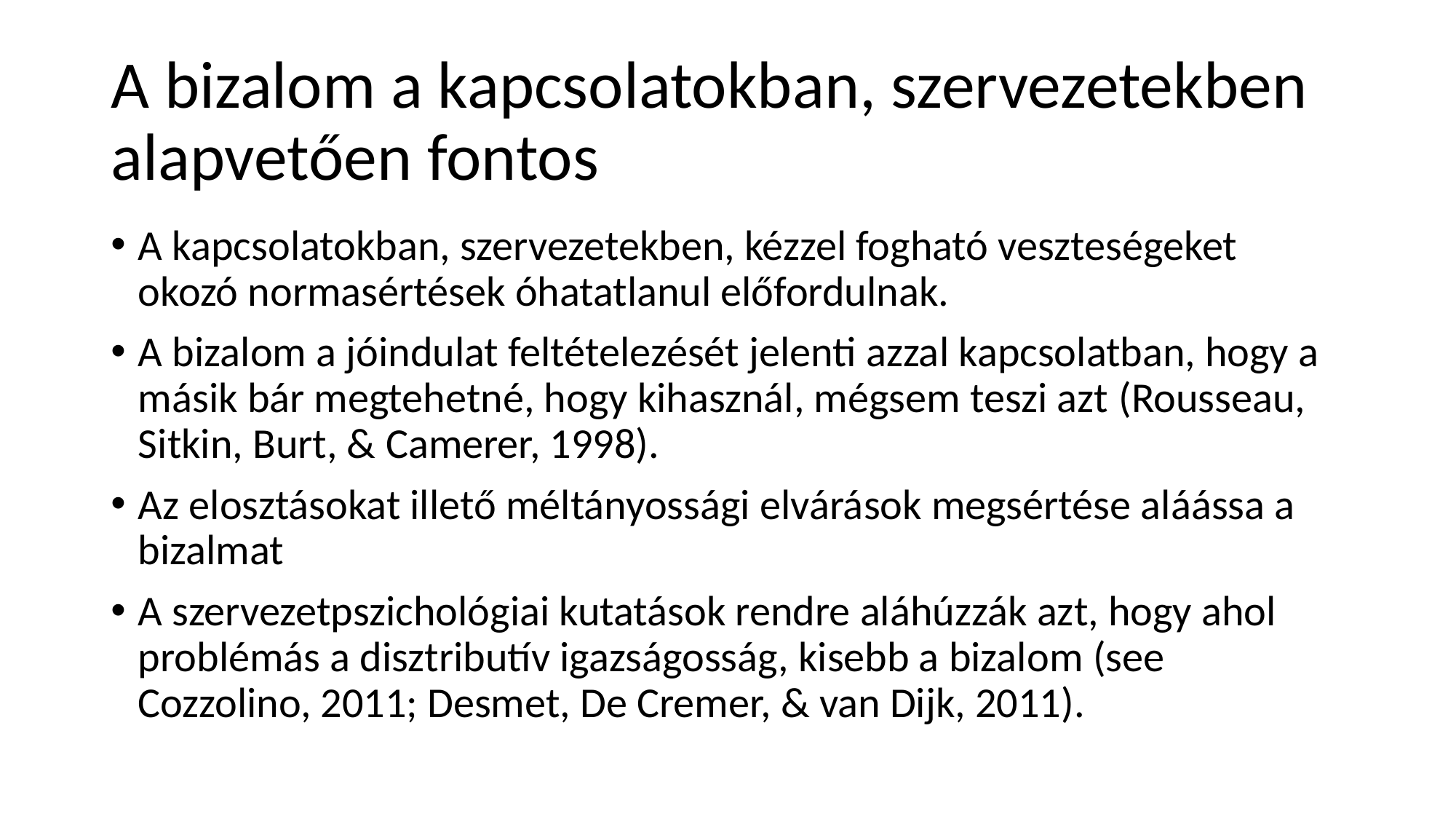

# A bizalom a kapcsolatokban, szervezetekben alapvetően fontos
A kapcsolatokban, szervezetekben, kézzel fogható veszteségeket okozó normasértések óhatatlanul előfordulnak.
A bizalom a jóindulat feltételezését jelenti azzal kapcsolatban, hogy a másik bár megtehetné, hogy kihasznál, mégsem teszi azt (Rousseau, Sitkin, Burt, & Camerer, 1998).
Az elosztásokat illető méltányossági elvárások megsértése aláássa a bizalmat
A szervezetpszichológiai kutatások rendre aláhúzzák azt, hogy ahol problémás a disztributív igazságosság, kisebb a bizalom (see Cozzolino, 2011; Desmet, De Cremer, & van Dijk, 2011).